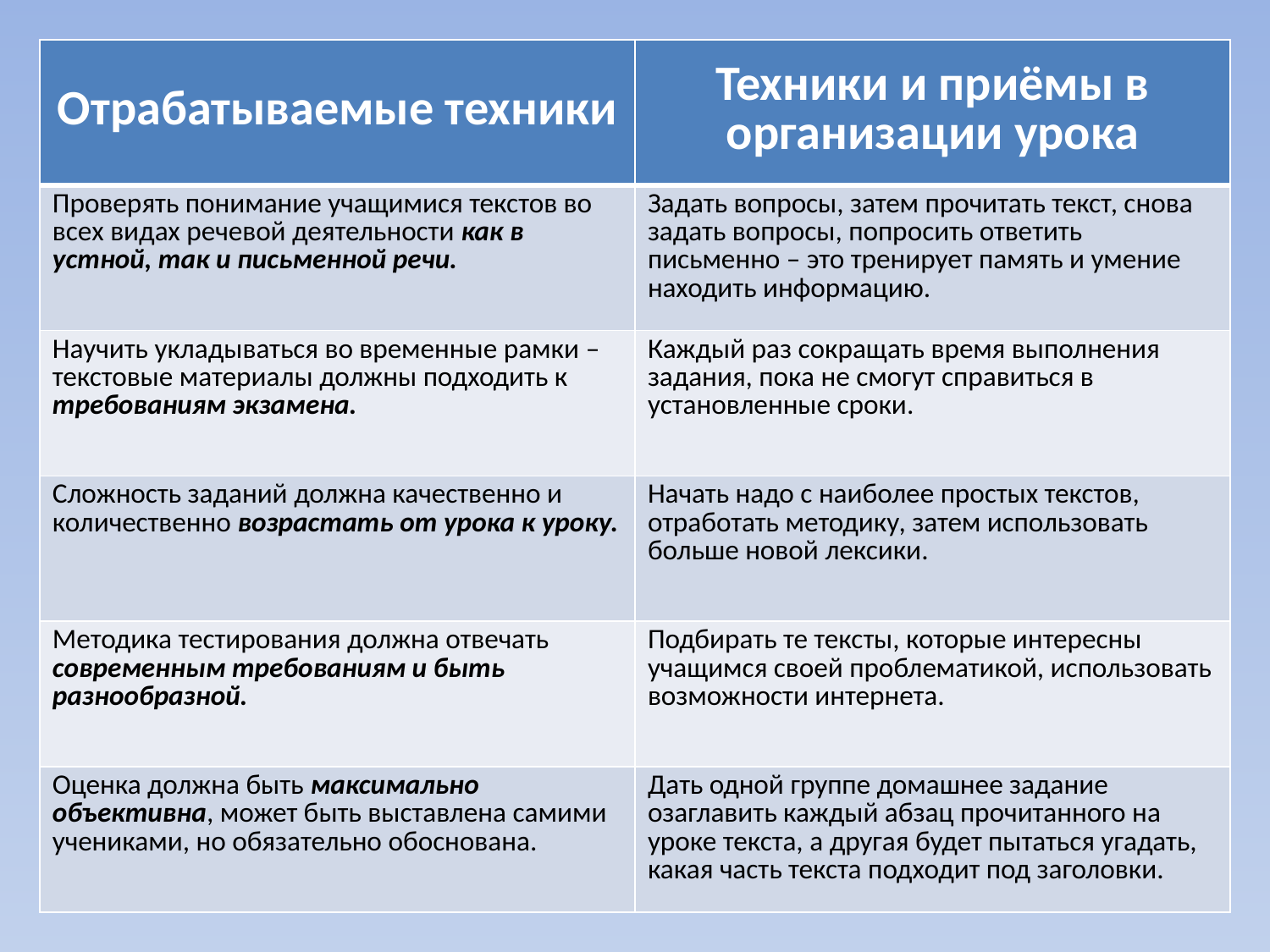

| Отрабатываемые техники | Техники и приёмы в организации урока |
| --- | --- |
| Проверять понимание учащимися текстов во всех видах речевой деятельности как в устной, так и письменной речи. | Задать вопросы, затем прочитать текст, снова задать вопросы, попросить ответить письменно – это тренирует память и умение находить информацию. |
| Научить укладываться во временные рамки – текстовые материалы должны подходить к требованиям экзамена. | Каждый раз сокращать время выполнения задания, пока не смогут справиться в установленные сроки. |
| Сложность заданий должна качественно и количественно возрастать от урока к уроку. | Начать надо с наиболее простых текстов, отработать методику, затем использовать больше новой лексики. |
| Методика тестирования должна отвечать современным требованиям и быть разнообразной. | Подбирать те тексты, которые интересны учащимся своей проблематикой, использовать возможности интернета. |
| Оценка должна быть максимально объективна, может быть выставлена самими учениками, но обязательно обоснована. | Дать одной группе домашнее задание озаглавить каждый абзац прочитанного на уроке текста, а другая будет пытаться угадать, какая часть текста подходит под заголовки. |